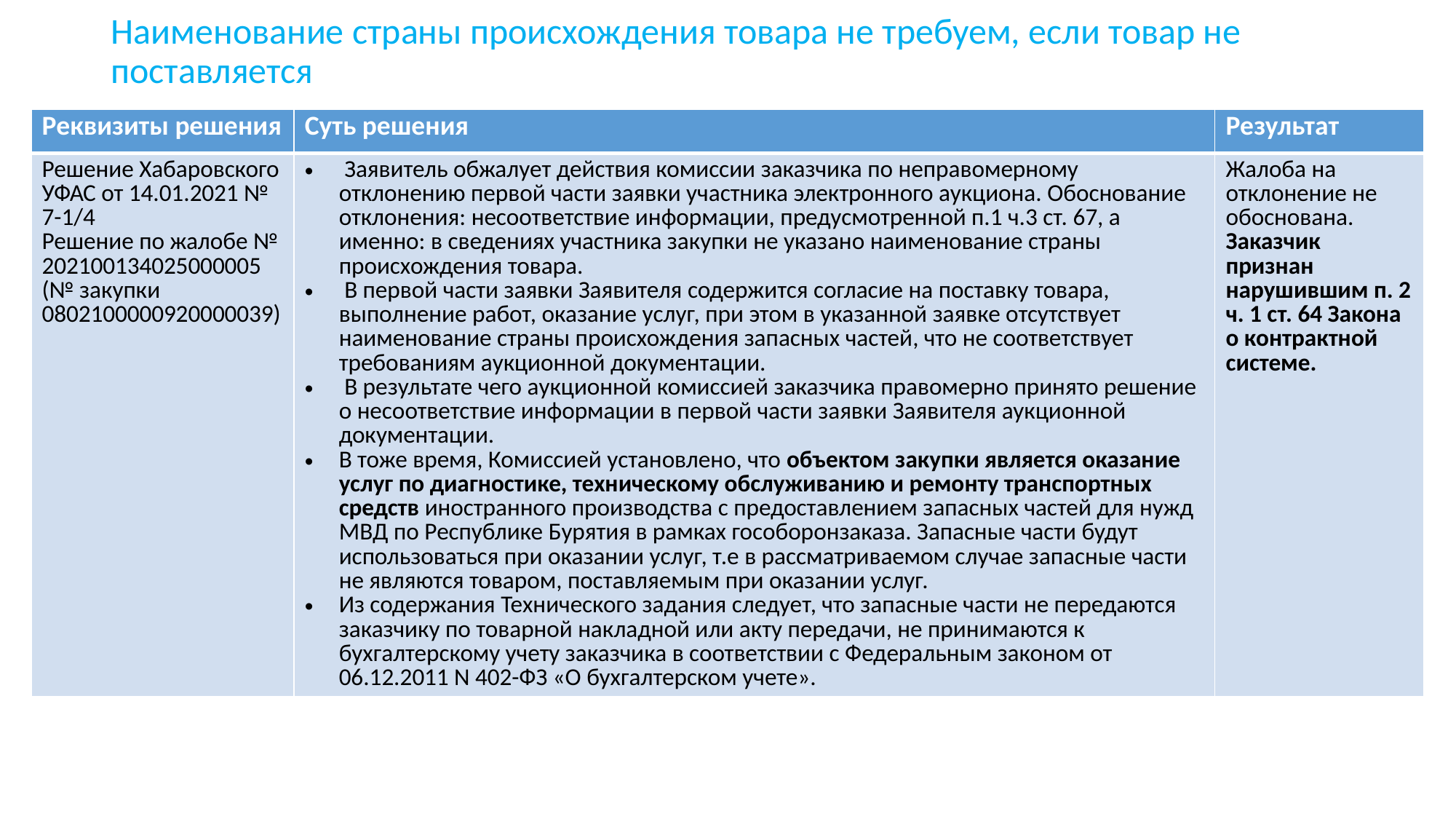

# Наименование страны происхождения товара не требуем, если товар не поставляется
| Реквизиты решения | Суть решения | Результат |
| --- | --- | --- |
| Решение Хабаровского УФАС от 14.01.2021 № 7-1/4 Решение по жалобе № 202100134025000005 (№ закупки 0802100000920000039) | Заявитель обжалует действия комиссии заказчика по неправомерному отклонению первой части заявки участника электронного аукциона. Обоснование отклонения: несоответствие информации, предусмотренной п.1 ч.3 ст. 67, а именно: в сведениях участника закупки не указано наименование страны происхождения товара. В первой части заявки Заявителя содержится согласие на поставку товара, выполнение работ, оказание услуг, при этом в указанной заявке отсутствует наименование страны происхождения запасных частей, что не соответствует требованиям аукционной документации. В результате чего аукционной комиссией заказчика правомерно принято решение о несоответствие информации в первой части заявки Заявителя аукционной документации. В тоже время, Комиссией установлено, что объектом закупки является оказание услуг по диагностике, техническому обслуживанию и ремонту транспортных средств иностранного производства с предоставлением запасных частей для нужд МВД по Республике Бурятия в рамках гособоронзаказа. Запасные части будут использоваться при оказании услуг, т.е в рассматриваемом случае запасные части не являются товаром, поставляемым при оказании услуг. Из содержания Технического задания следует, что запасные части не передаются заказчику по товарной накладной или акту передачи, не принимаются к бухгалтерскому учету заказчика в соответствии с Федеральным законом от 06.12.2011 N 402-ФЗ «О бухгалтерском учете». | Жалоба на отклонение не обоснована. Заказчик признан нарушившим п. 2 ч. 1 ст. 64 Закона о контрактной системе. |